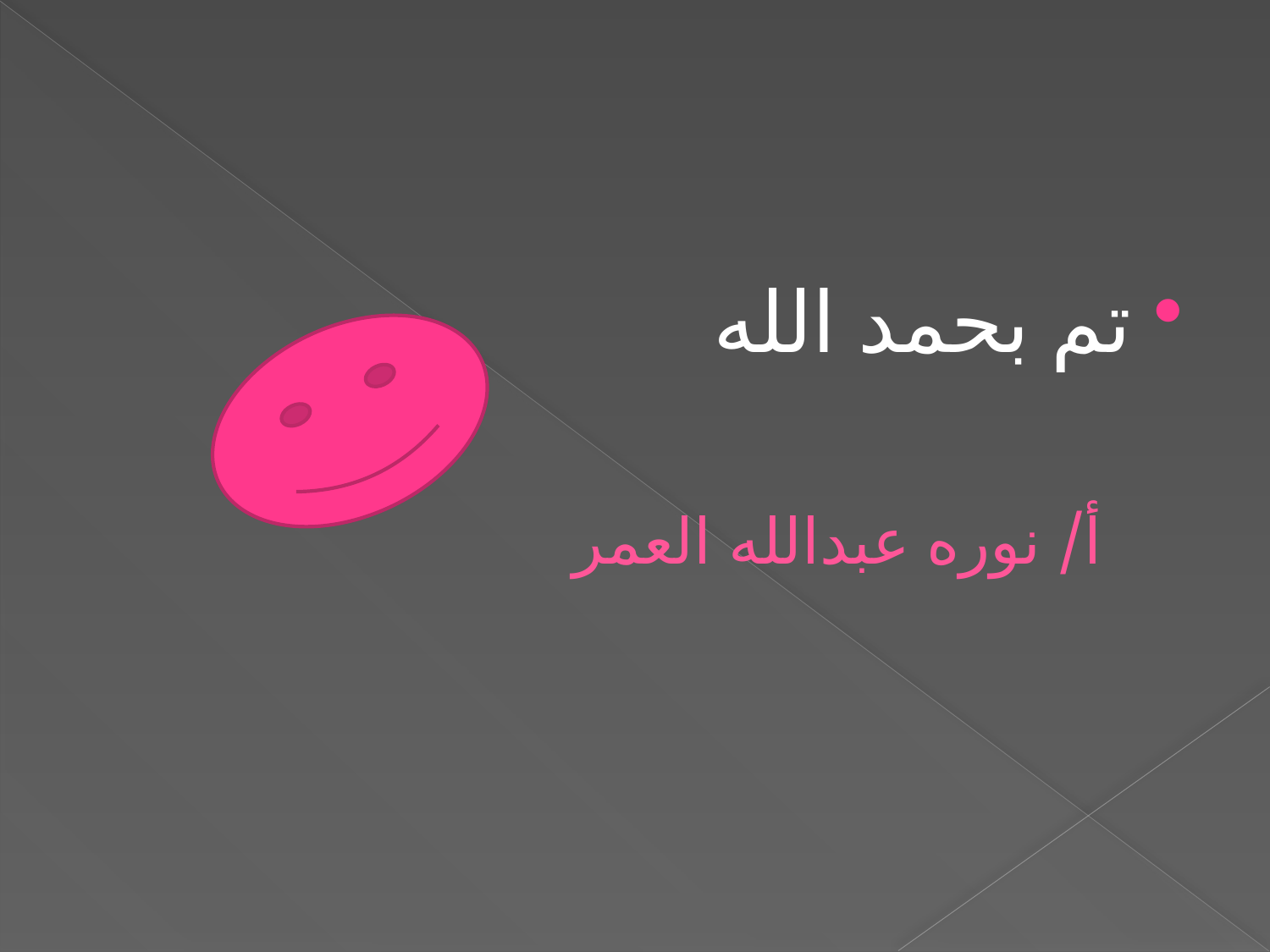

#
تم بحمد الله

     أ/ نوره عبدالله العمر